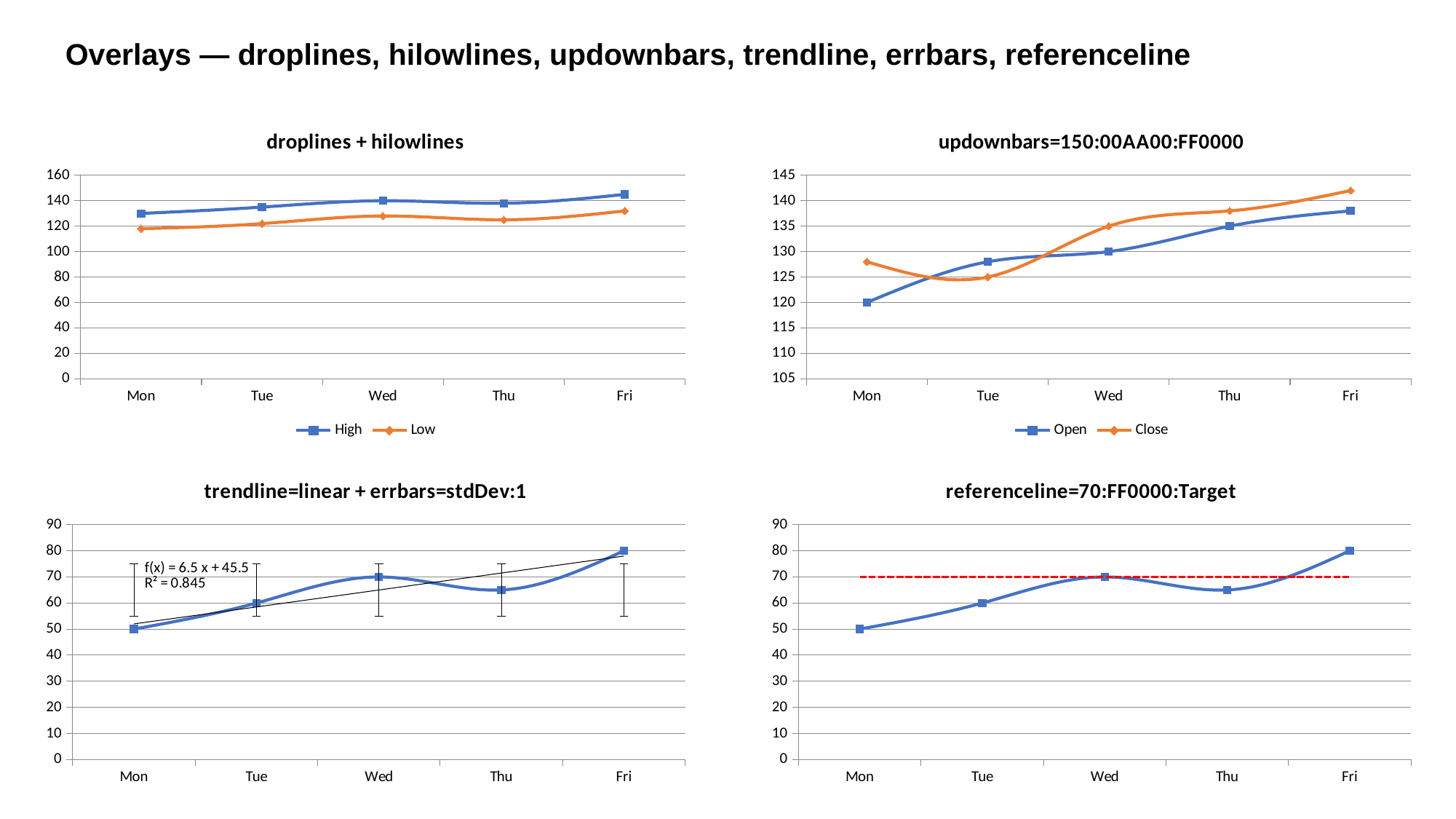

Overlays — droplines, hilowlines, updownbars, trendline, errbars, referenceline

### Chart: droplines + hilowlines

| Category |  |  |
|---|---|---|
| Mon | 130.0 | 118.0 |
| Tue | 135.0 | 122.0 |
| Wed | 140.0 | 128.0 |
| Thu | 138.0 | 125.0 |
| Fri | 145.0 | 132.0 |

### Chart: updownbars=150:00AA00:FF0000

| Category |  |  |
|---|---|---|
| Mon | 120.0 | 128.0 |
| Tue | 128.0 | 125.0 |
| Wed | 130.0 | 135.0 |
| Thu | 135.0 | 138.0 |
| Fri | 138.0 | 142.0 |

### Chart: trendline=linear + errbars=stdDev:1

| Category |  |
|---|---|
| Mon | 50.0 |
| Tue | 60.0 |
| Wed | 70.0 |
| Thu | 65.0 |
| Fri | 80.0 |

### Chart: referenceline=70:FF0000:Target

| Category |  |  |
|---|---|---|
| Mon | 50.0 | 70.0 |
| Tue | 60.0 | 70.0 |
| Wed | 70.0 | 70.0 |
| Thu | 65.0 | 70.0 |
| Fri | 80.0 | 70.0 |